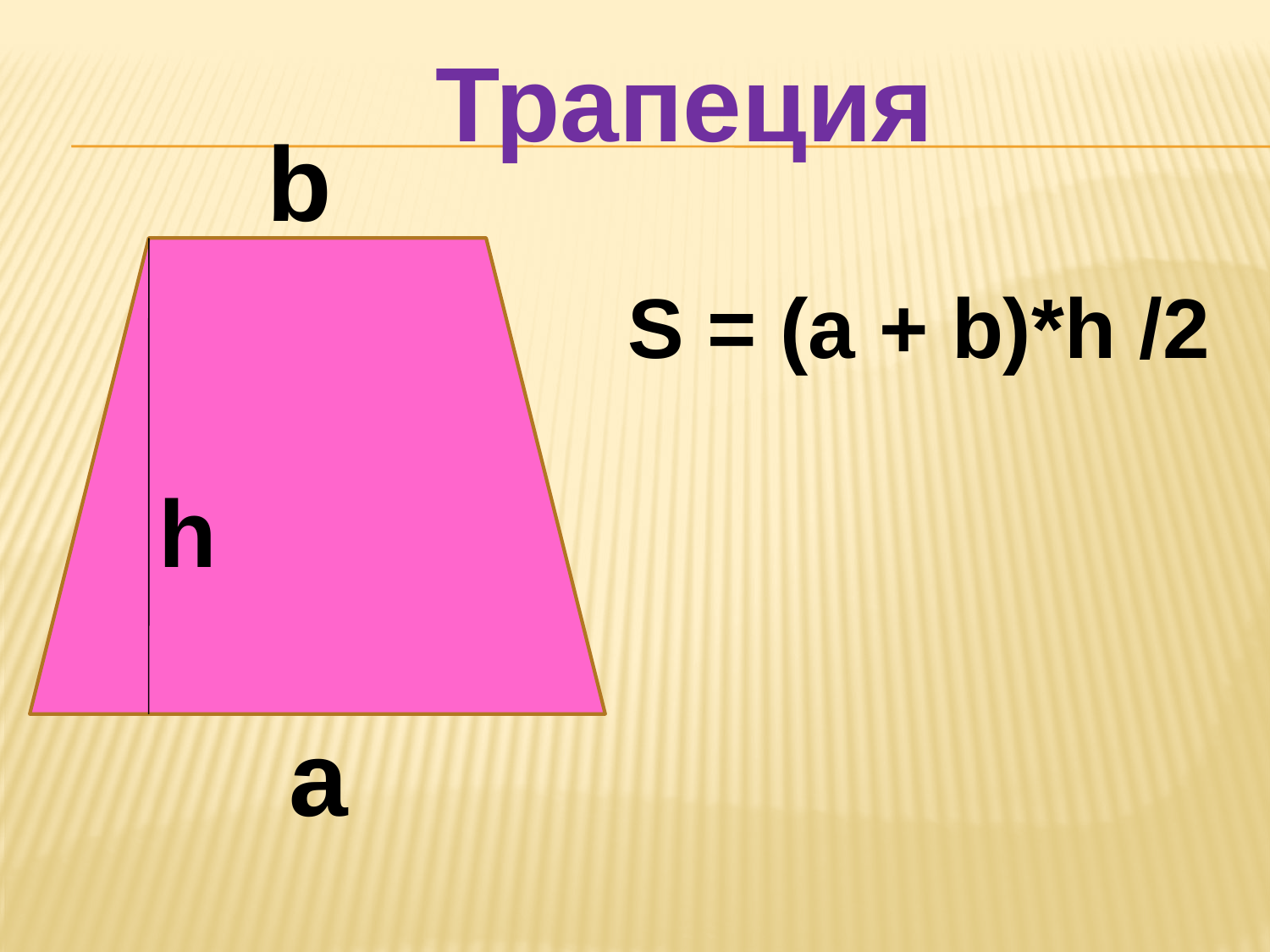

Трапеция
b

S = (a + b)*h /2
h
a